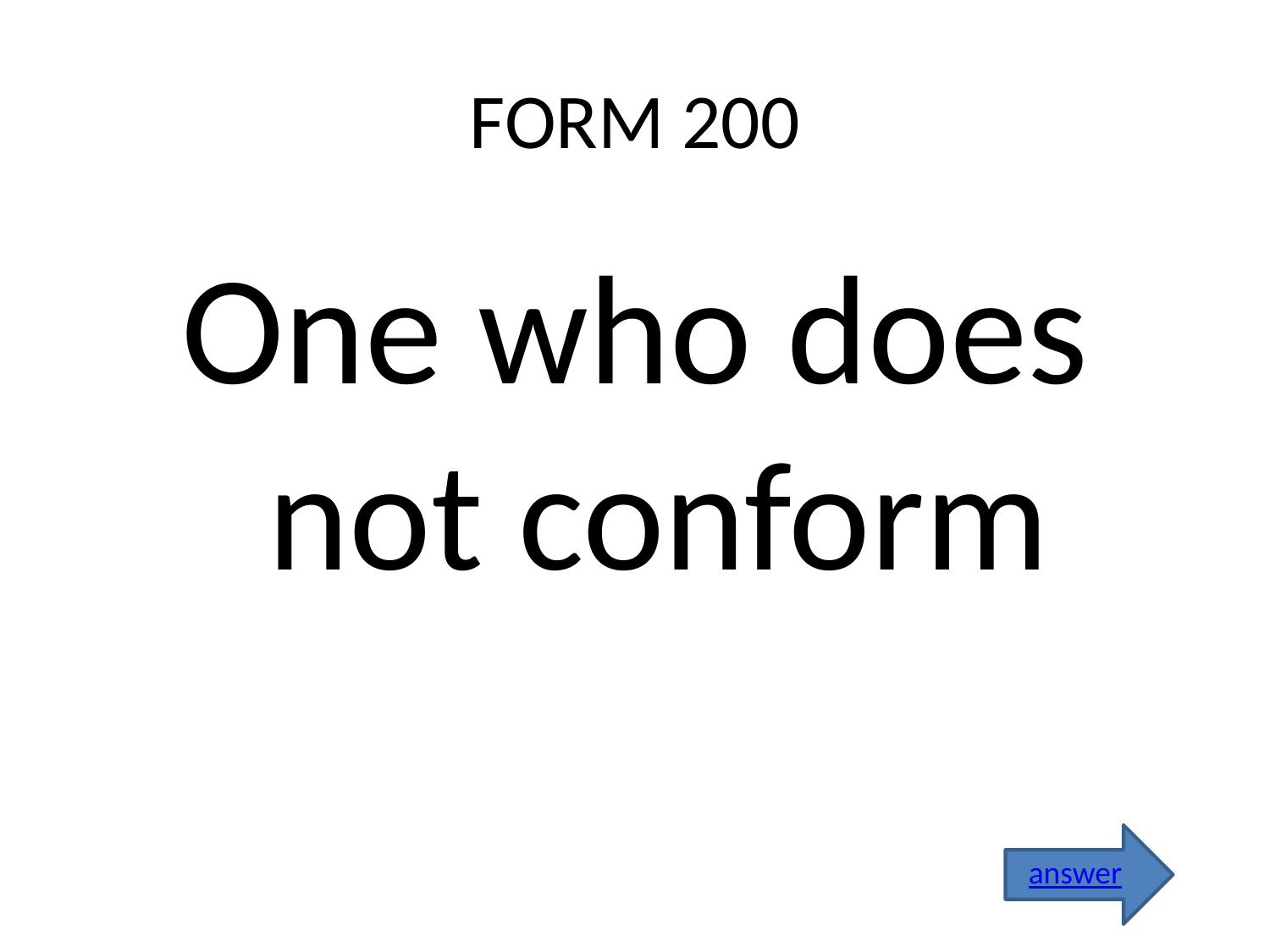

# FORM 200
One who does not conform

answer